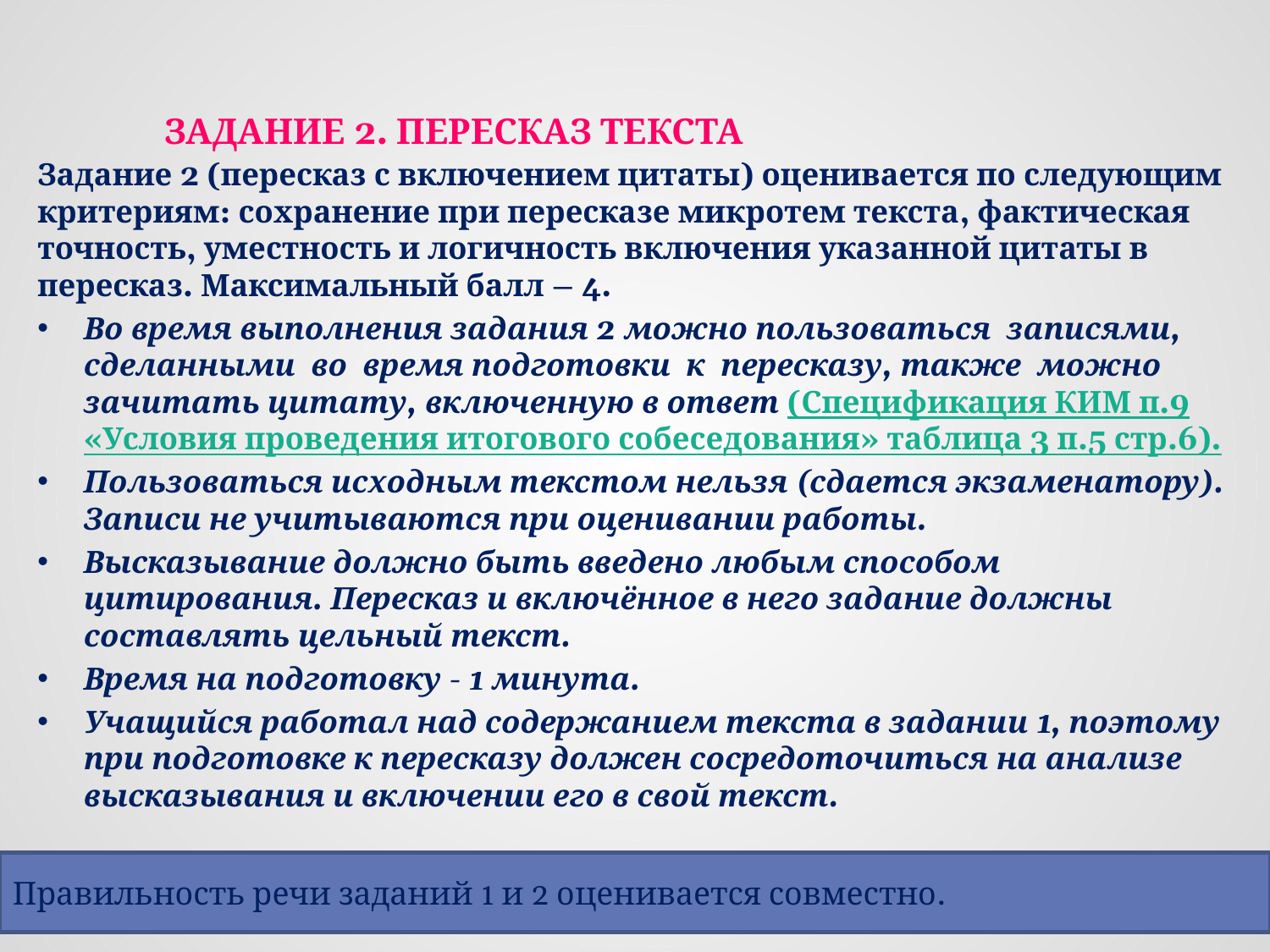

# Задание 2. Пересказ текста
Задание 2 (пересказ с включением цитаты) оценивается по следующим критериям: сохранение при пересказе микротем текста, фактическая точность, уместность и логичность включения указанной цитаты в пересказ. Максимальный балл – 4.
Во время выполнения задания 2 можно пользоваться  записями, сделанными  во  время подготовки  к  пересказу, также  можно зачитать цитату, включенную в ответ (Спецификация КИМ п.9 «Условия проведения итогового собеседования» таблица 3 п.5 стр.6).
Пользоваться исходным текстом нельзя (сдается экзаменатору). Записи не учитываются при оценивании работы.
Высказывание должно быть введено любым способом цитирования. Пересказ и включённое в него задание должны составлять цельный текст.
Время на подготовку - 1 минута.
Учащийся работал над содержанием текста в задании 1, поэтому при подготовке к пересказу должен сосредоточиться на анализе высказывания и включении его в свой текст.

Правильность речи заданий 1 и 2 оценивается совместно.